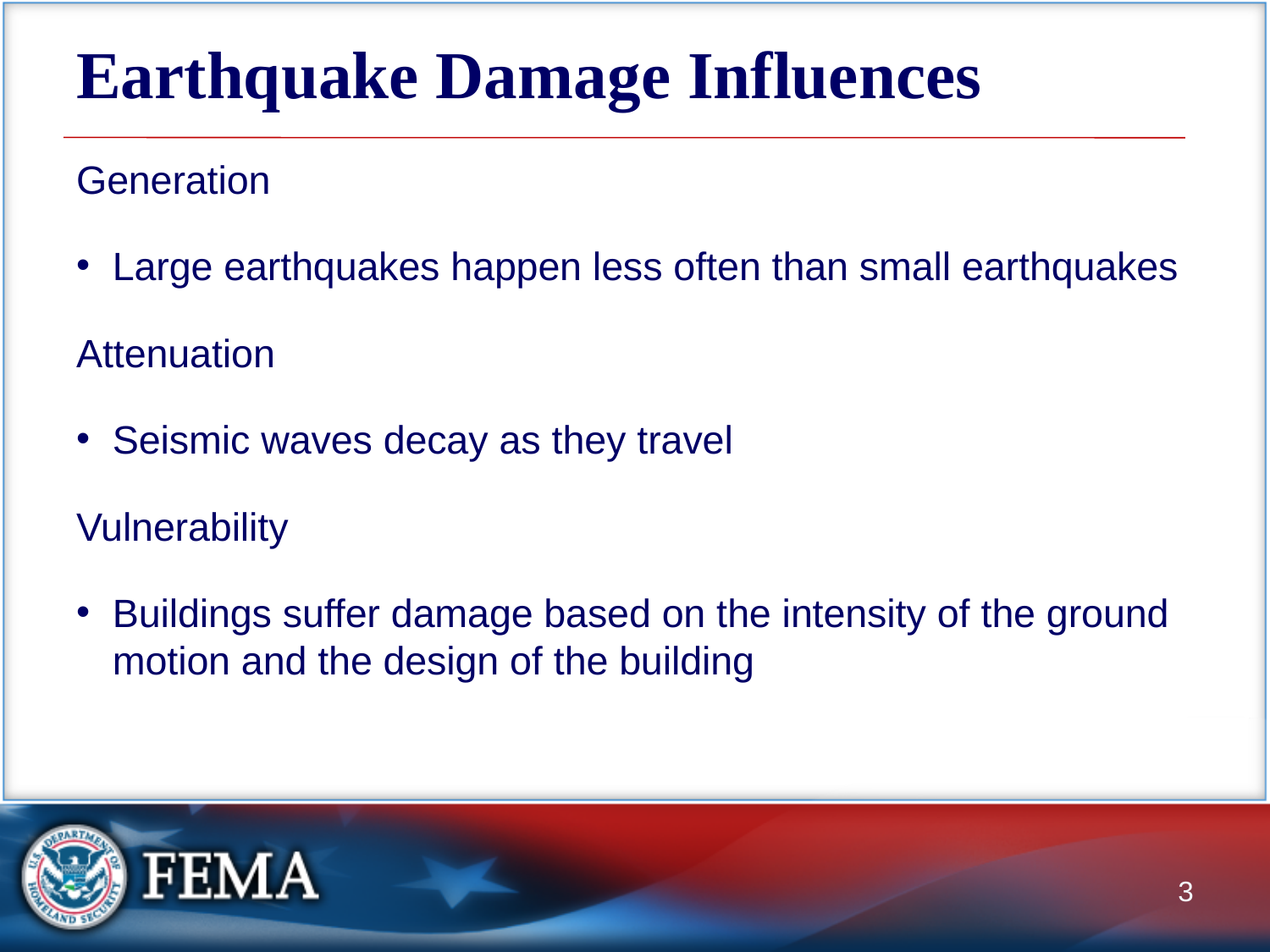

# Earthquake Damage Influences
Generation
Large earthquakes happen less often than small earthquakes
Attenuation
Seismic waves decay as they travel
Vulnerability
Buildings suffer damage based on the intensity of the ground motion and the design of the building

3